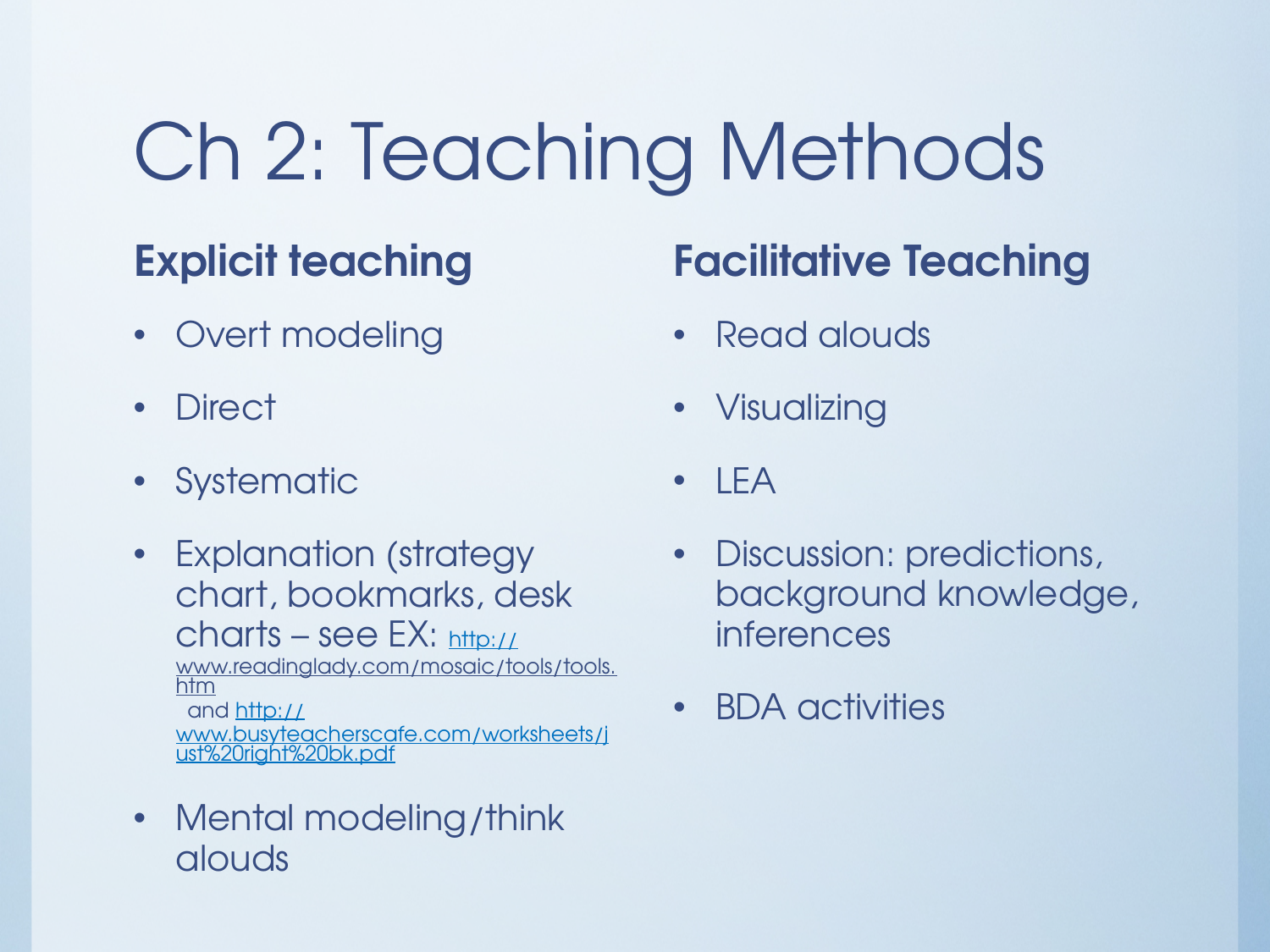

# Ch 2: Teaching Methods
Explicit teaching
Facilitative Teaching
Overt modeling
Direct
Systematic
Explanation (strategy chart, bookmarks, desk charts – see EX: http://www.readinglady.com/mosaic/tools/tools.htm  and http://www.busyteacherscafe.com/worksheets/just%20right%20bk.pdf
Mental modeling/think alouds
Read alouds
Visualizing
LEA
Discussion: predictions, background knowledge, inferences
BDA activities